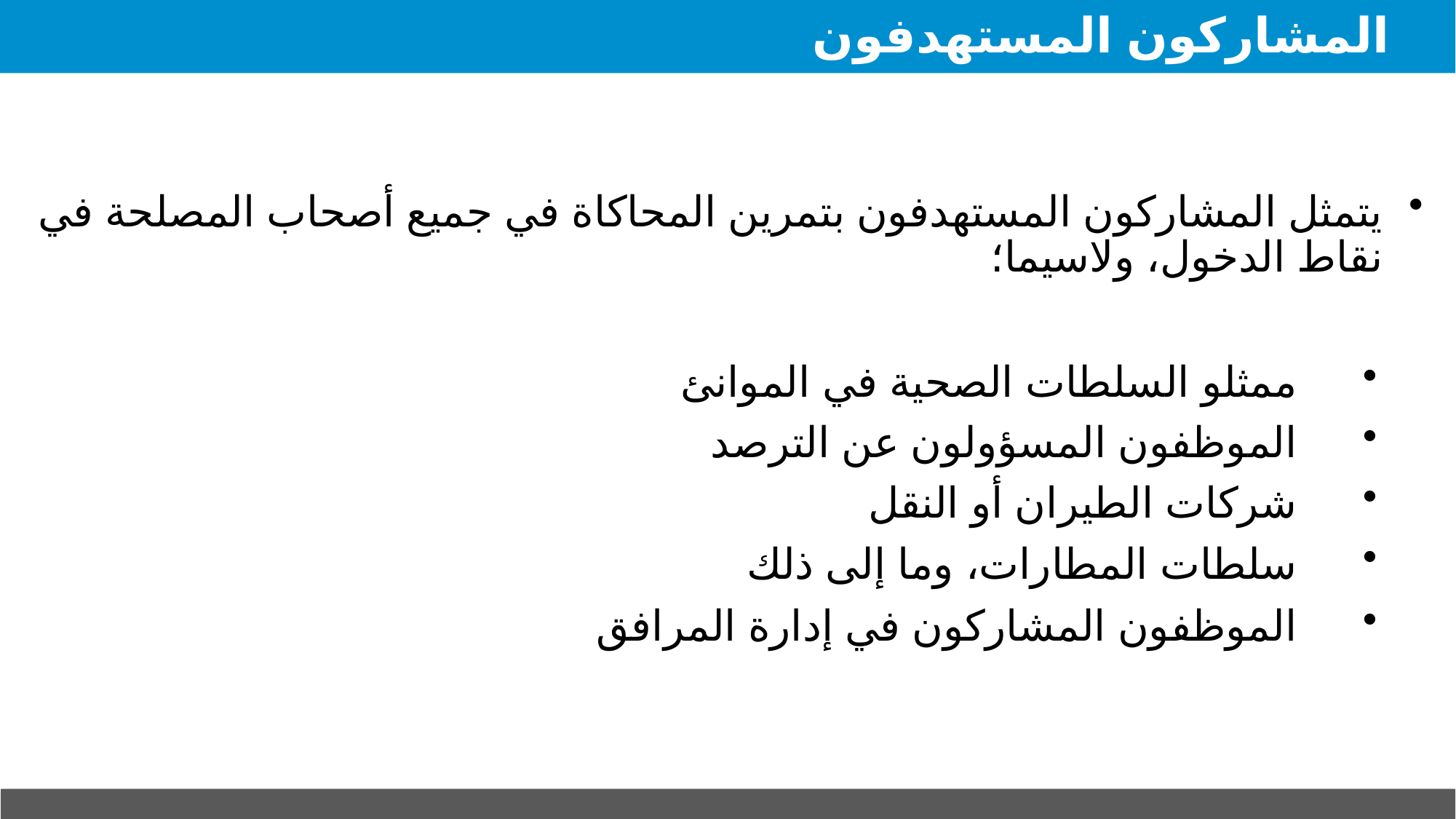

# المشاركون المستهدفون
يتمثل المشاركون المستهدفون بتمرين المحاكاة في جميع أصحاب المصلحة في نقاط الدخول، ولاسيما؛

ممثلو السلطات الصحية في الموانئ
الموظفون المسؤولون عن الترصد
شركات الطيران أو النقل
سلطات المطارات، وما إلى ذلك
الموظفون المشاركون في إدارة المرافق